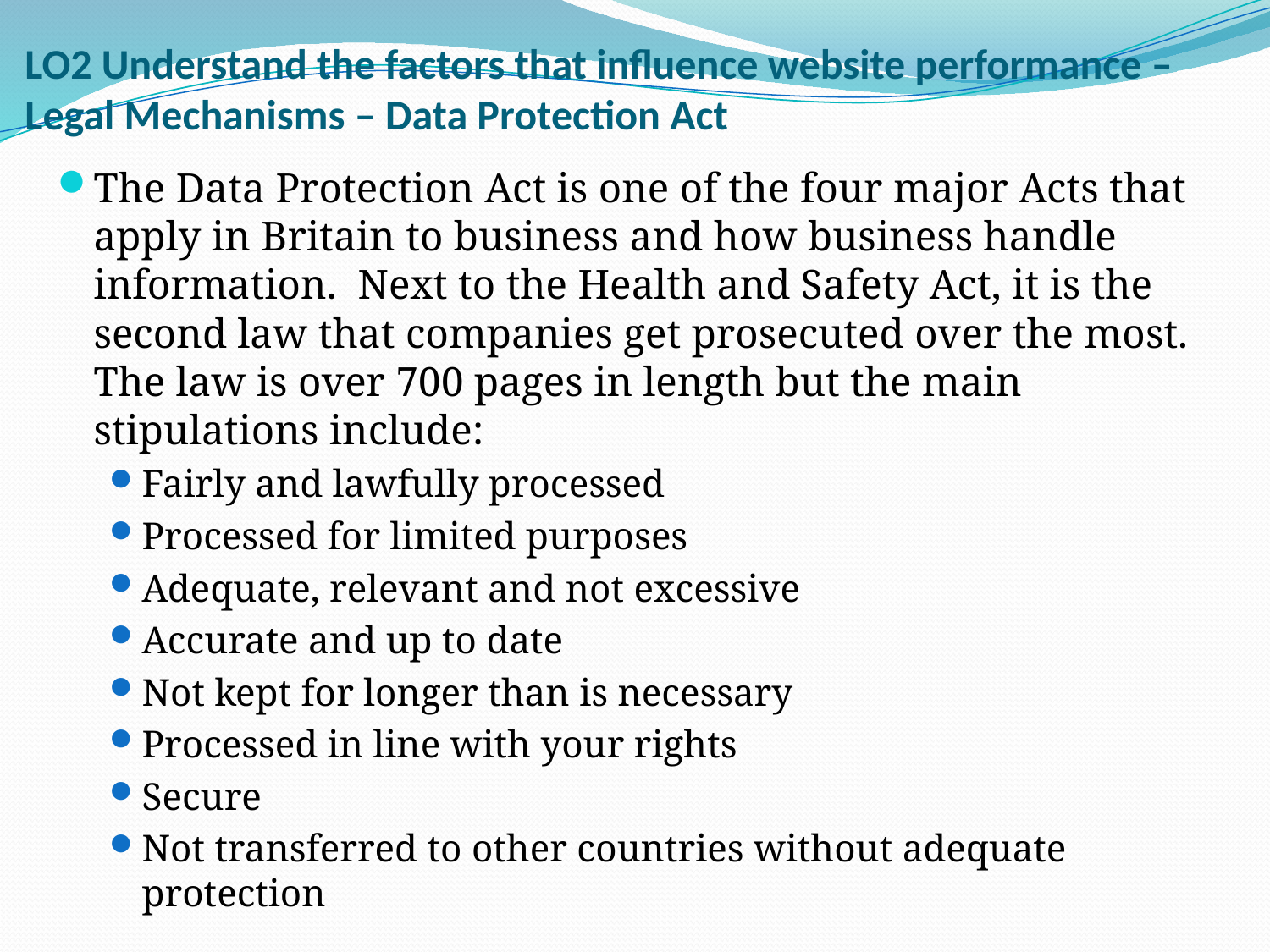

# LO2 Understand the factors that influence website performance – Legal Mechanisms – Data Protection Act
The Data Protection Act is one of the four major Acts that apply in Britain to business and how business handle information.  Next to the Health and Safety Act, it is the second law that companies get prosecuted over the most.  The law is over 700 pages in length but the main stipulations include:
Fairly and lawfully processed
Processed for limited purposes
Adequate, relevant and not excessive
Accurate and up to date
Not kept for longer than is necessary
Processed in line with your rights
Secure
Not transferred to other countries without adequate protection